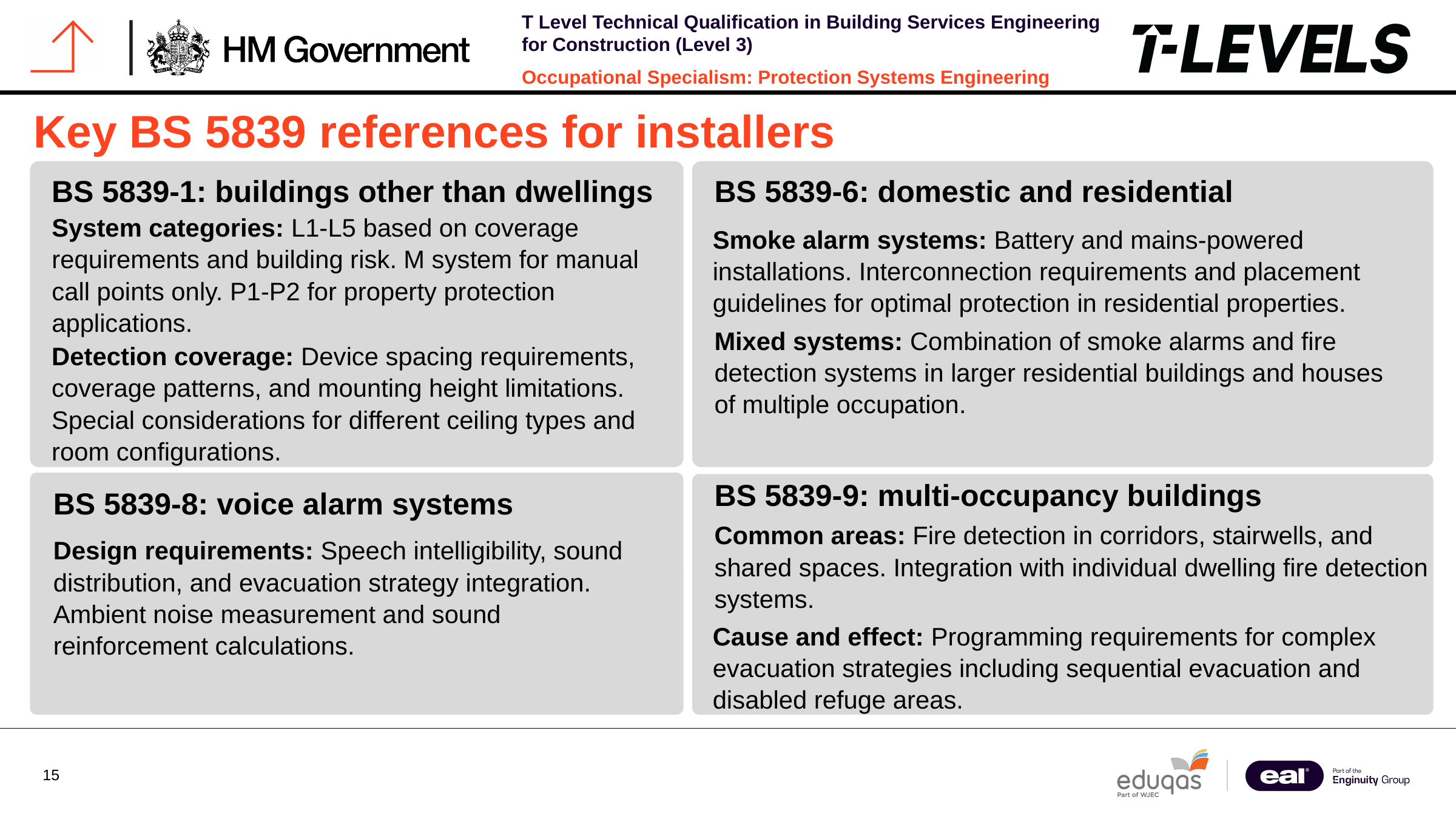

Key BS 5839 references for installers

BS 5839-1: buildings other than dwellings
BS 5839-6: domestic and residential
System categories: L1-L5 based on coverage requirements and building risk. M system for manual call points only. P1-P2 for property protection applications.
Smoke alarm systems: Battery and mains-powered installations. Interconnection requirements and placement guidelines for optimal protection in residential properties.
Mixed systems: Combination of smoke alarms and fire detection systems in larger residential buildings and houses of multiple occupation.
Detection coverage: Device spacing requirements, coverage patterns, and mounting height limitations. Special considerations for different ceiling types and room configurations.

BS 5839-9: multi-occupancy buildings
BS 5839-8: voice alarm systems
Common areas: Fire detection in corridors, stairwells, and shared spaces. Integration with individual dwelling fire detection systems.
Design requirements: Speech intelligibility, sound distribution, and evacuation strategy integration. Ambient noise measurement and sound reinforcement calculations.
Cause and effect: Programming requirements for complex evacuation strategies including sequential evacuation and disabled refuge areas.